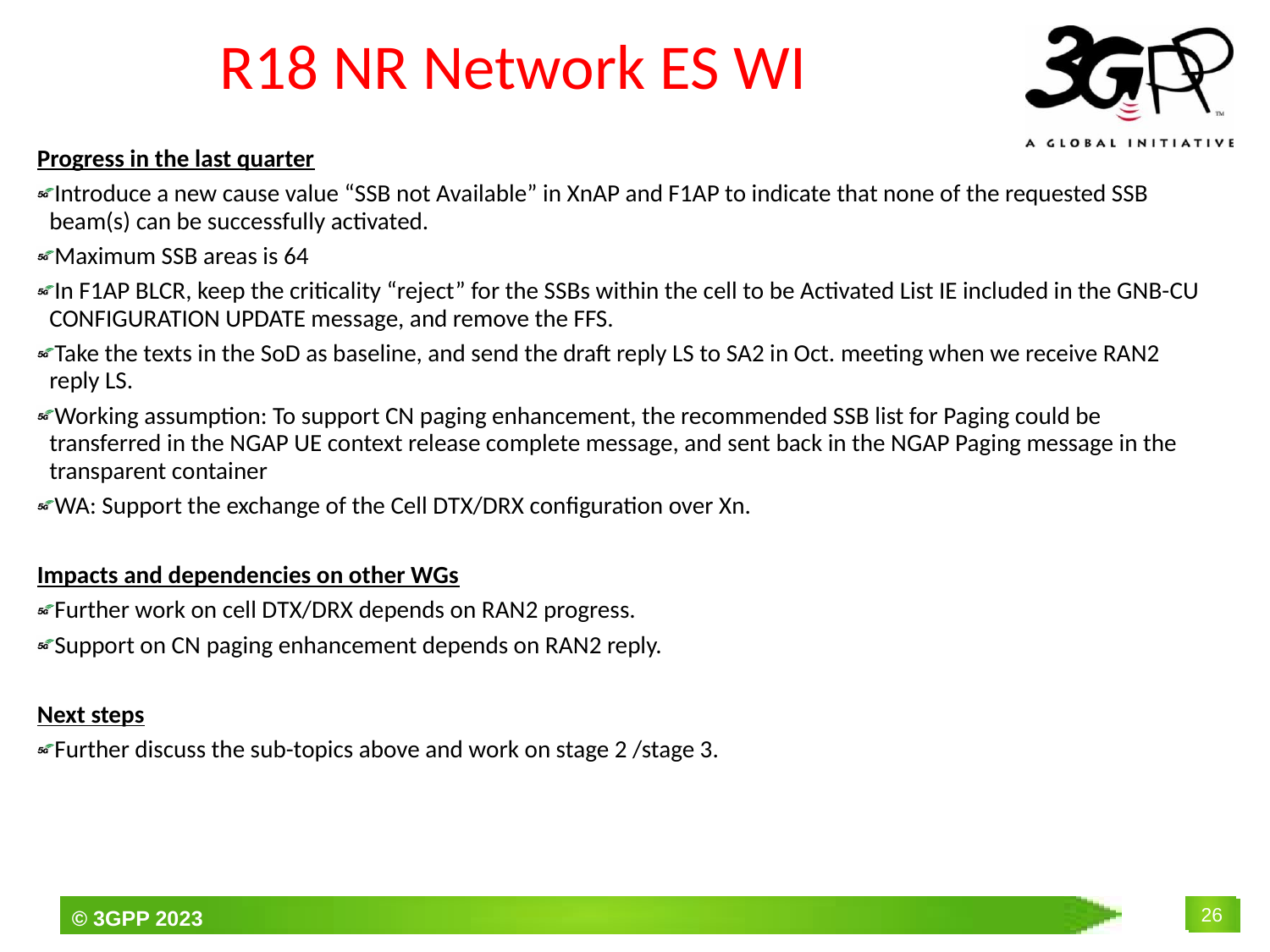

# R18 NR Network ES WI
Progress in the last quarter
Introduce a new cause value “SSB not Available” in XnAP and F1AP to indicate that none of the requested SSB beam(s) can be successfully activated.
Maximum SSB areas is 64
In F1AP BLCR, keep the criticality “reject” for the SSBs within the cell to be Activated List IE included in the GNB-CU CONFIGURATION UPDATE message, and remove the FFS.
Take the texts in the SoD as baseline, and send the draft reply LS to SA2 in Oct. meeting when we receive RAN2 reply LS.
Working assumption: To support CN paging enhancement, the recommended SSB list for Paging could be transferred in the NGAP UE context release complete message, and sent back in the NGAP Paging message in the transparent container
WA: Support the exchange of the Cell DTX/DRX configuration over Xn.

Impacts and dependencies on other WGs
Further work on cell DTX/DRX depends on RAN2 progress.
Support on CN paging enhancement depends on RAN2 reply.

Next steps
Further discuss the sub-topics above and work on stage 2 /stage 3.
26